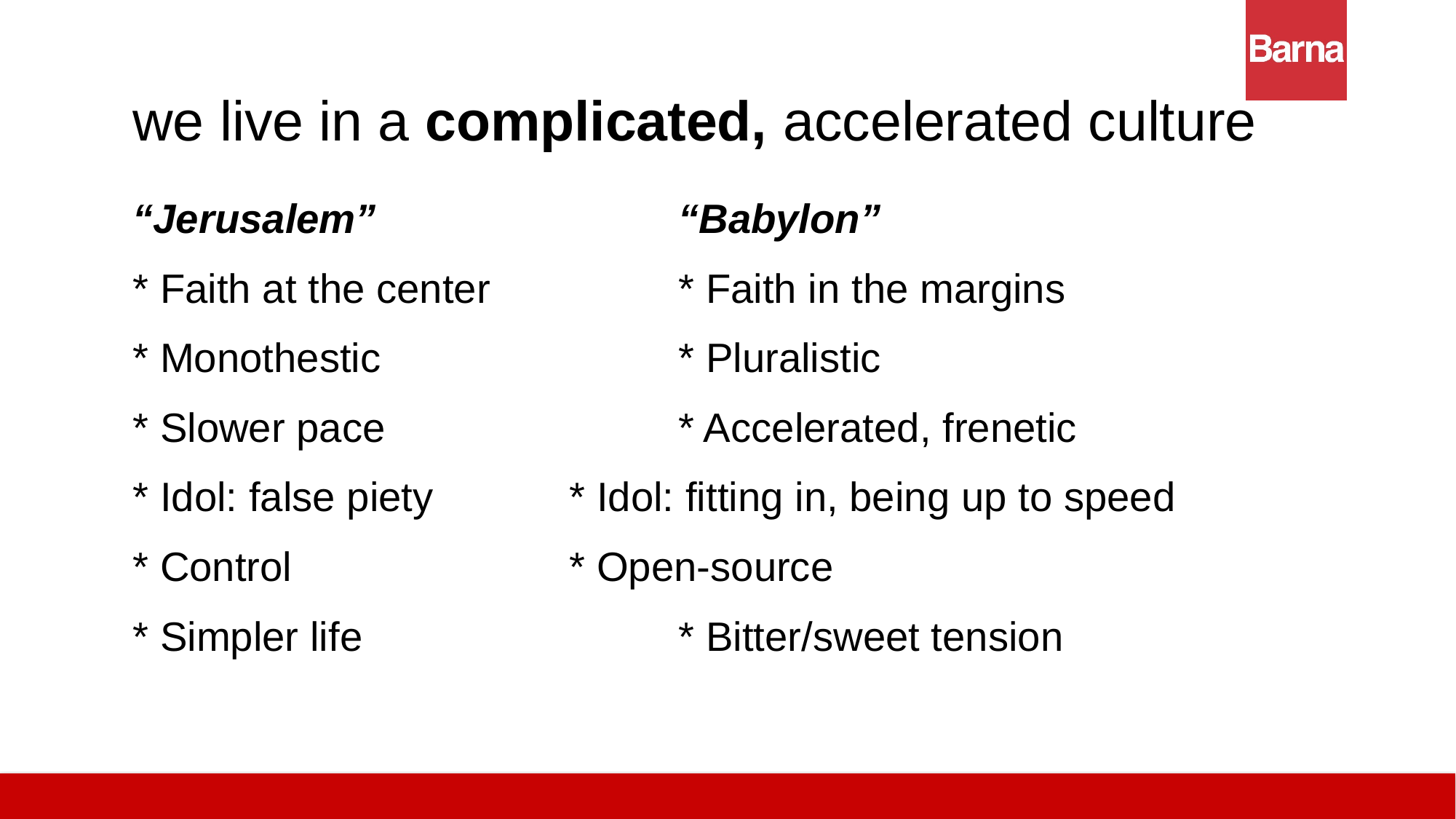

we live in a complicated, accelerated culture
“Jerusalem”	 		“Babylon”
* Faith at the center		* Faith in the margins
* Monothestic			* Pluralistic
* Slower pace			* Accelerated, frenetic
* Idol: false piety		* Idol: fitting in, being up to speed
* Control			* Open-source
* Simpler life			* Bitter/sweet tension